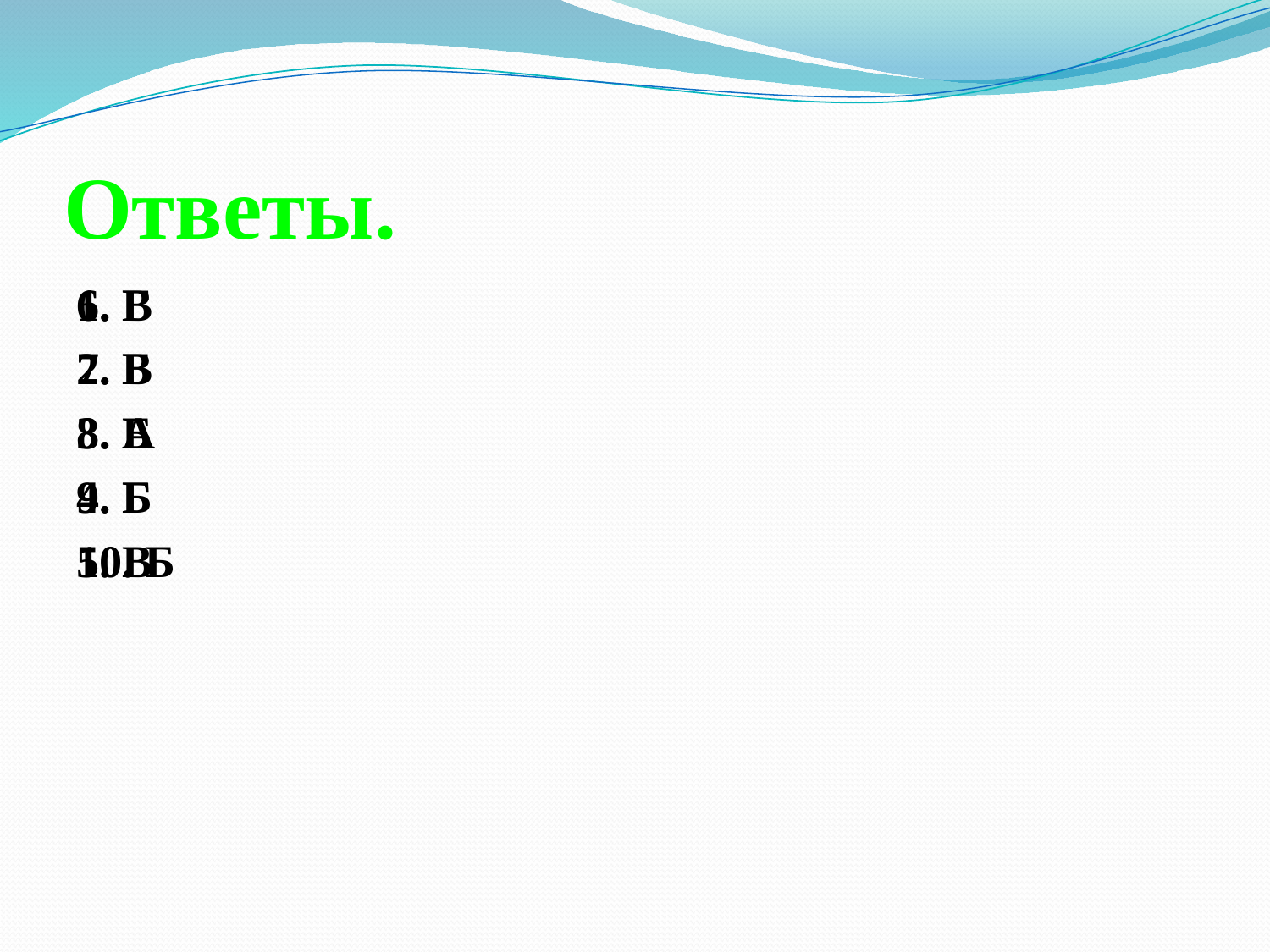

# Ответы.
1. Г
2. В
3. Б
4. Г
5. В

6. В
7. Б
8. А
9. Б
10. Б